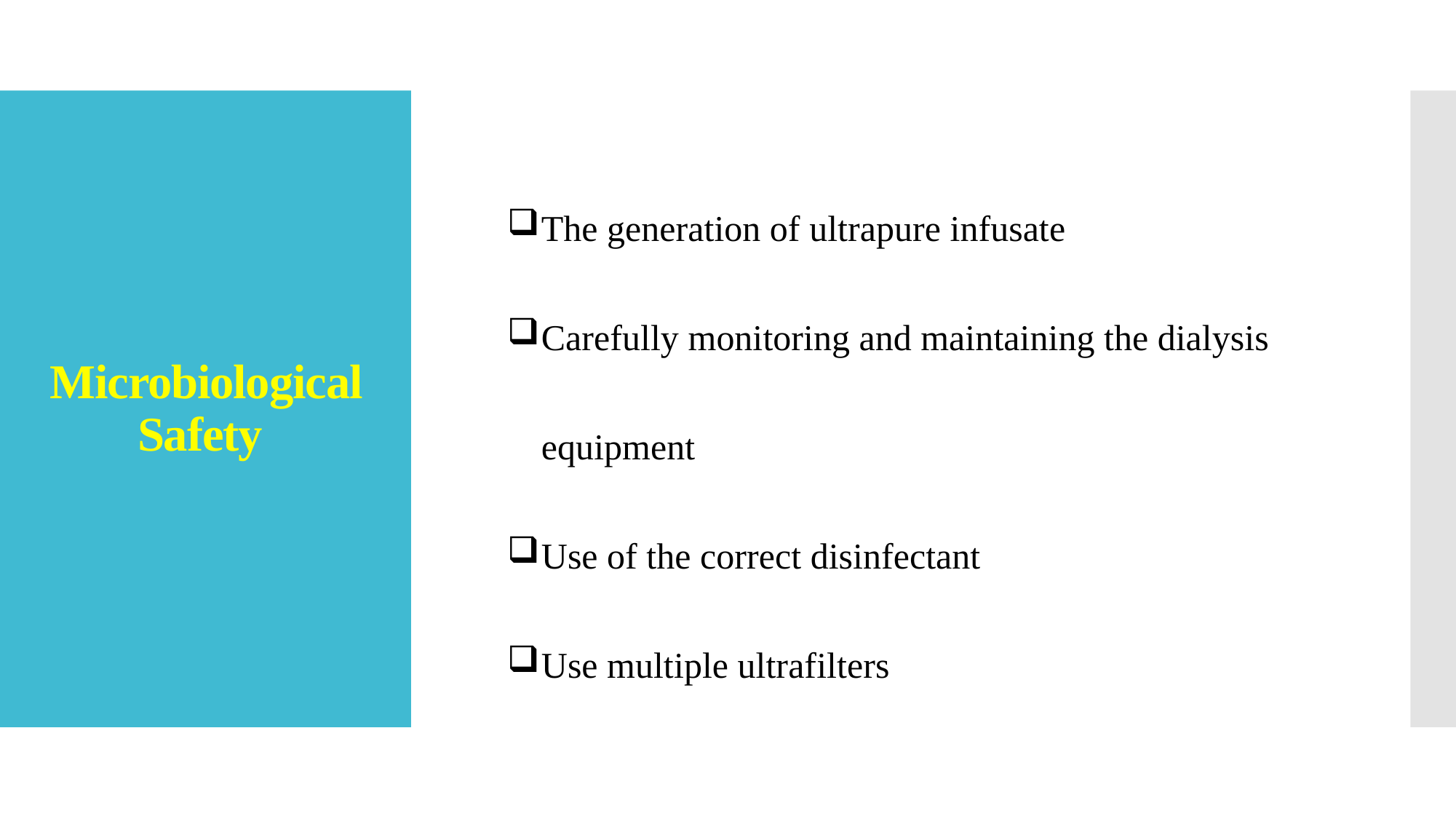

# Microbiological Safety
The generation of ultrapure infusate
Carefully monitoring and maintaining the dialysis equipment
Use of the correct disinfectant
Use multiple ultrafilters